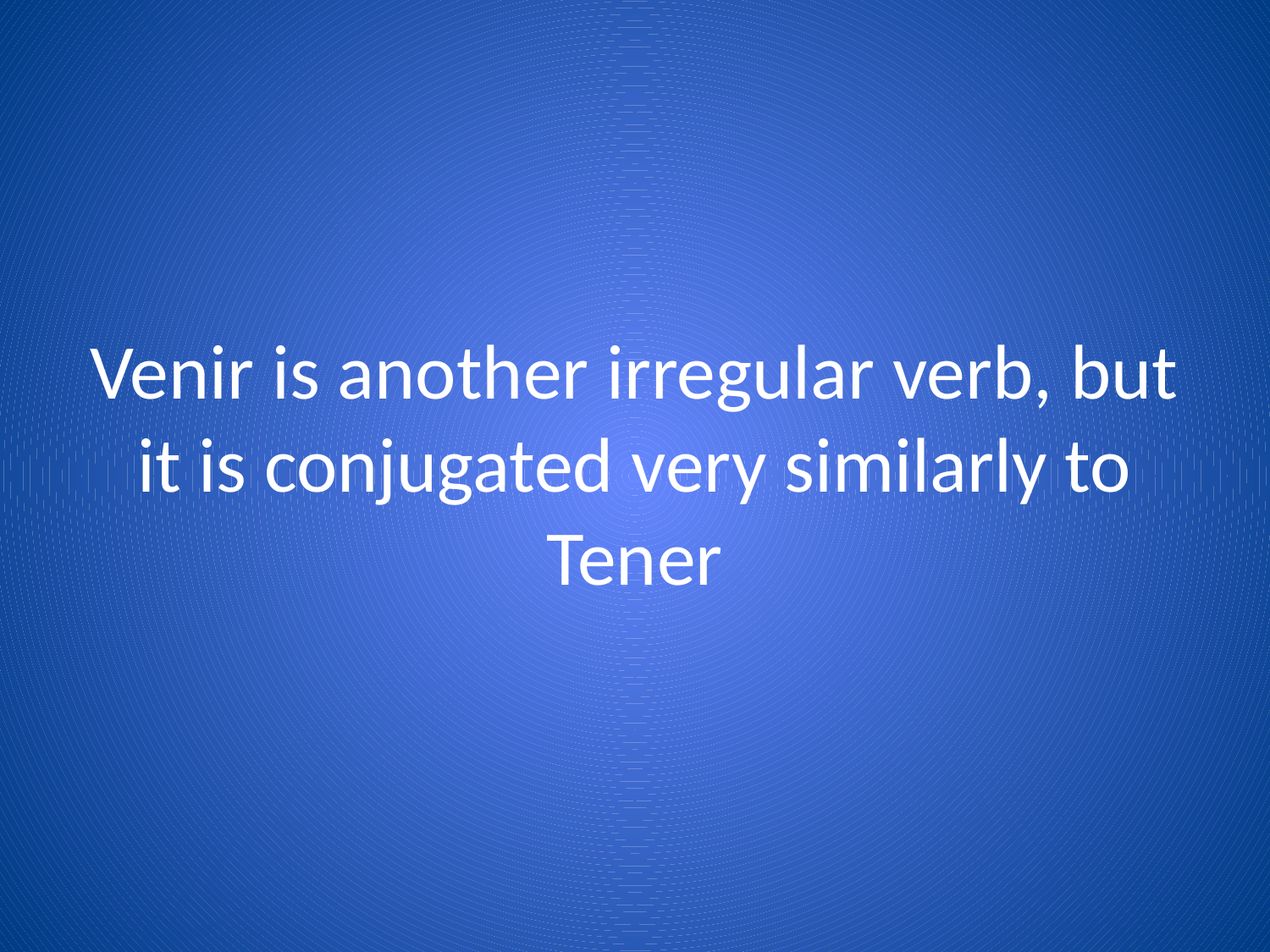

# Venir is another irregular verb, but it is conjugated very similarly to Tener